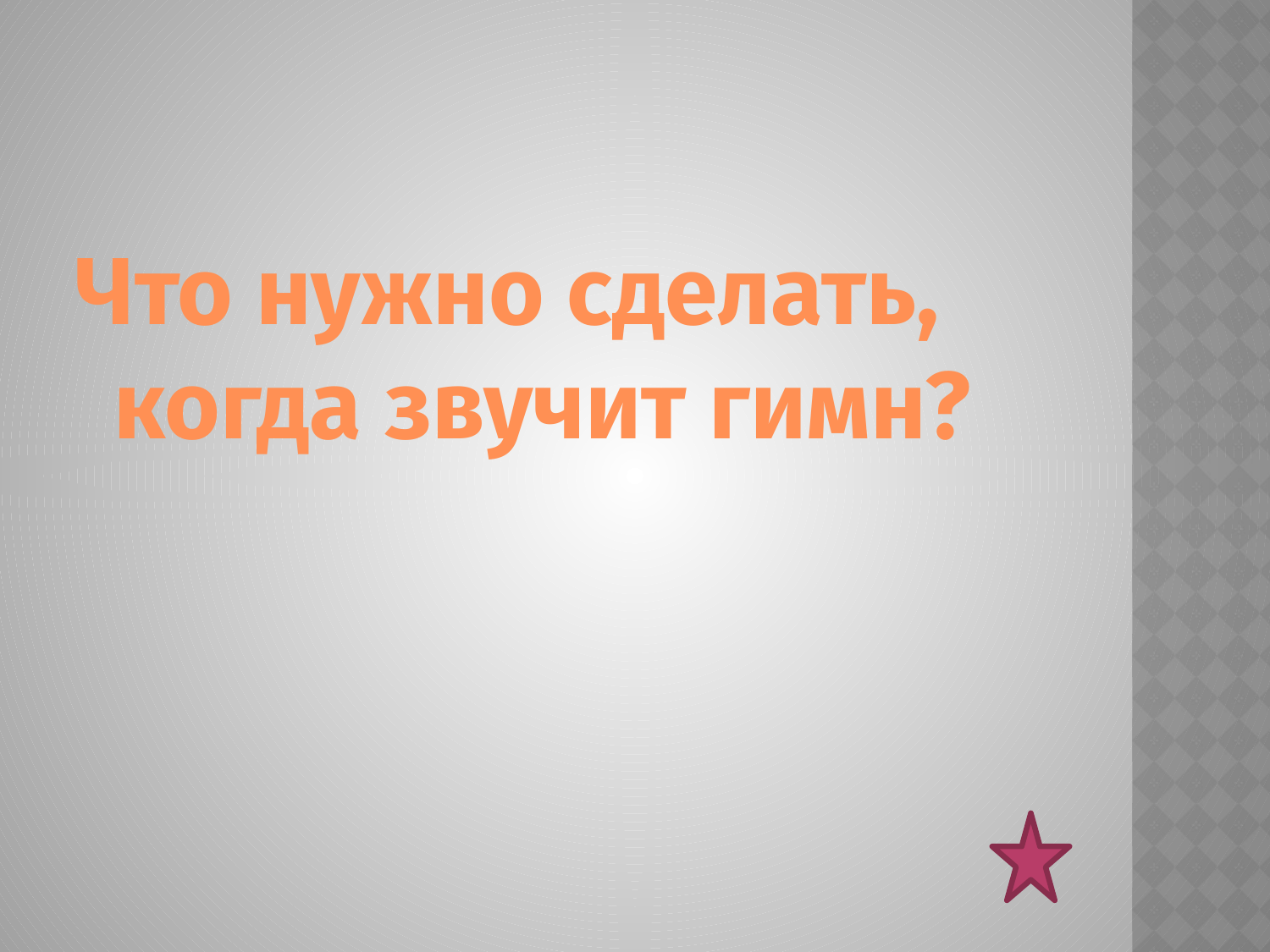

#
Что нужно сделать, когда звучит гимн?